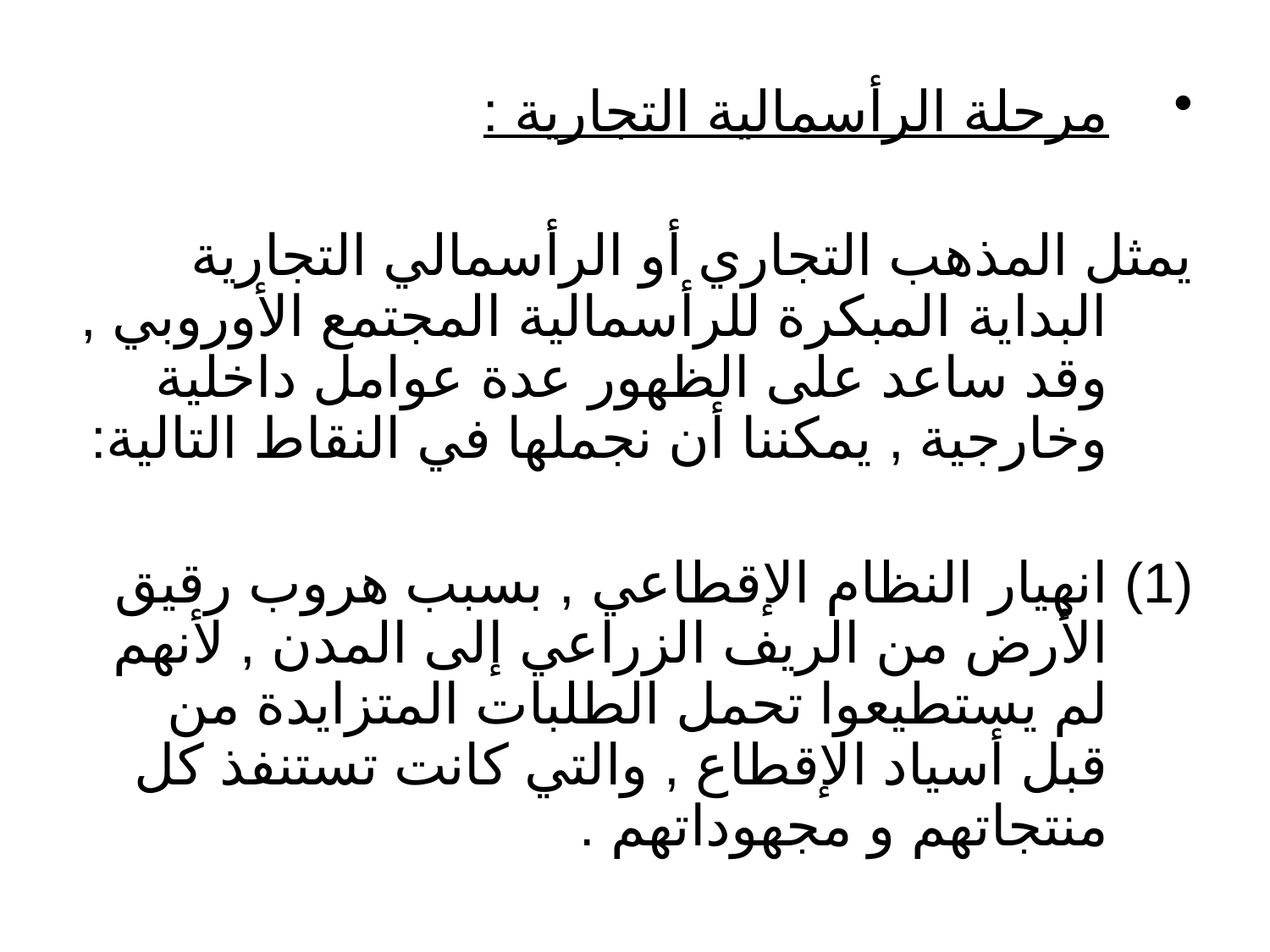

مرحلة الرأسمالية التجارية :

يمثل المذهب التجاري أو الرأسمالي التجارية البداية المبكرة للرأسمالية المجتمع الأوروبي , وقد ساعد على الظهور عدة عوامل داخلية وخارجية , يمكننا أن نجملها في النقاط التالية:

انهيار النظام الإقطاعي , بسبب هروب رقيق الأرض من الريف الزراعي إلى المدن , لأنهم لم يستطيعوا تحمل الطلبات المتزايدة من قبل أسياد الإقطاع , والتي كانت تستنفذ كل منتجاتهم و مجهوداتهم .